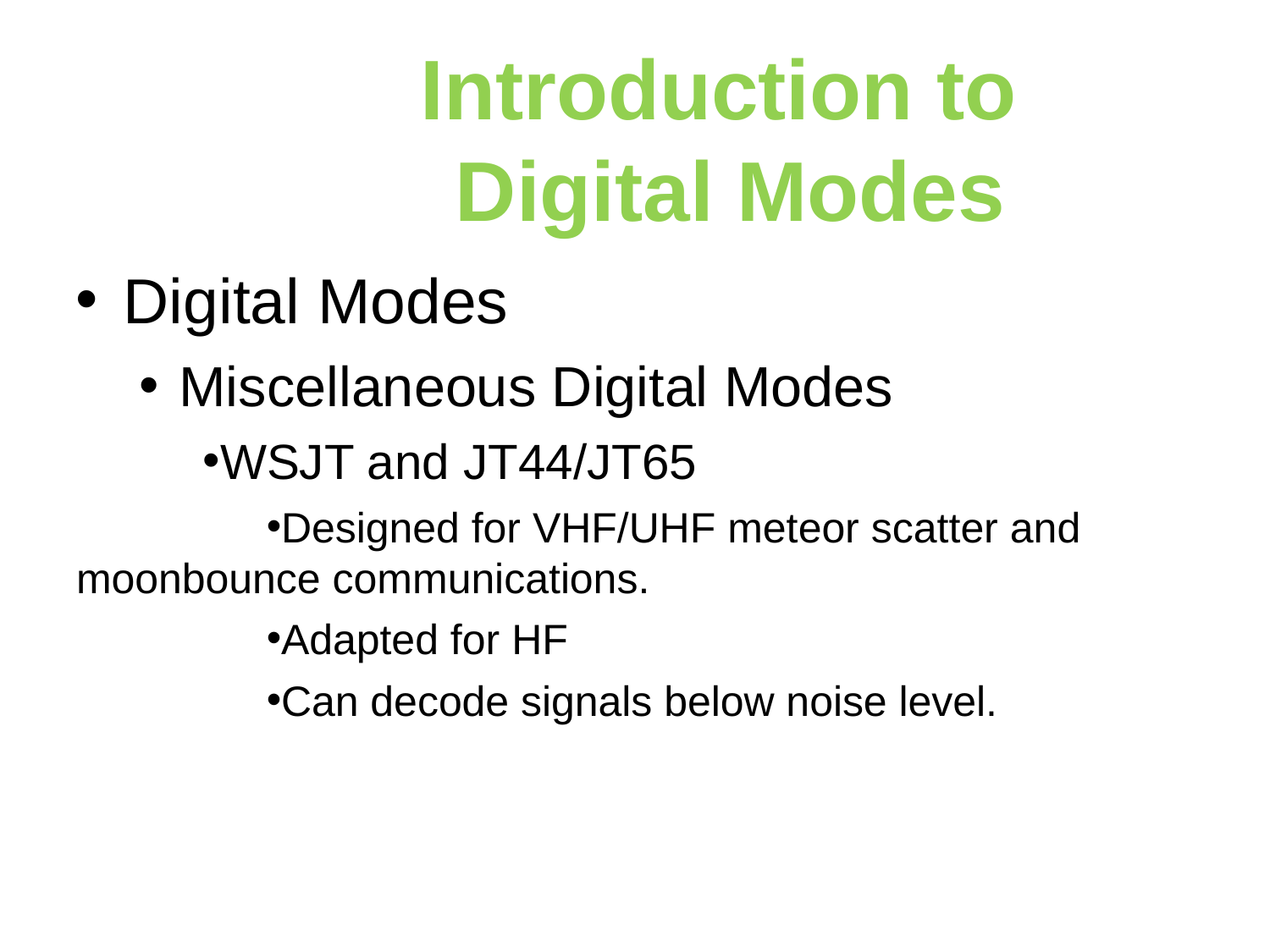

Introduction to
Digital Modes
Digital Modes
Miscellaneous Digital Modes
WSJT and JT44/JT65
Designed for VHF/UHF meteor scatter and moonbounce communications.
Adapted for HF
Can decode signals below noise level.